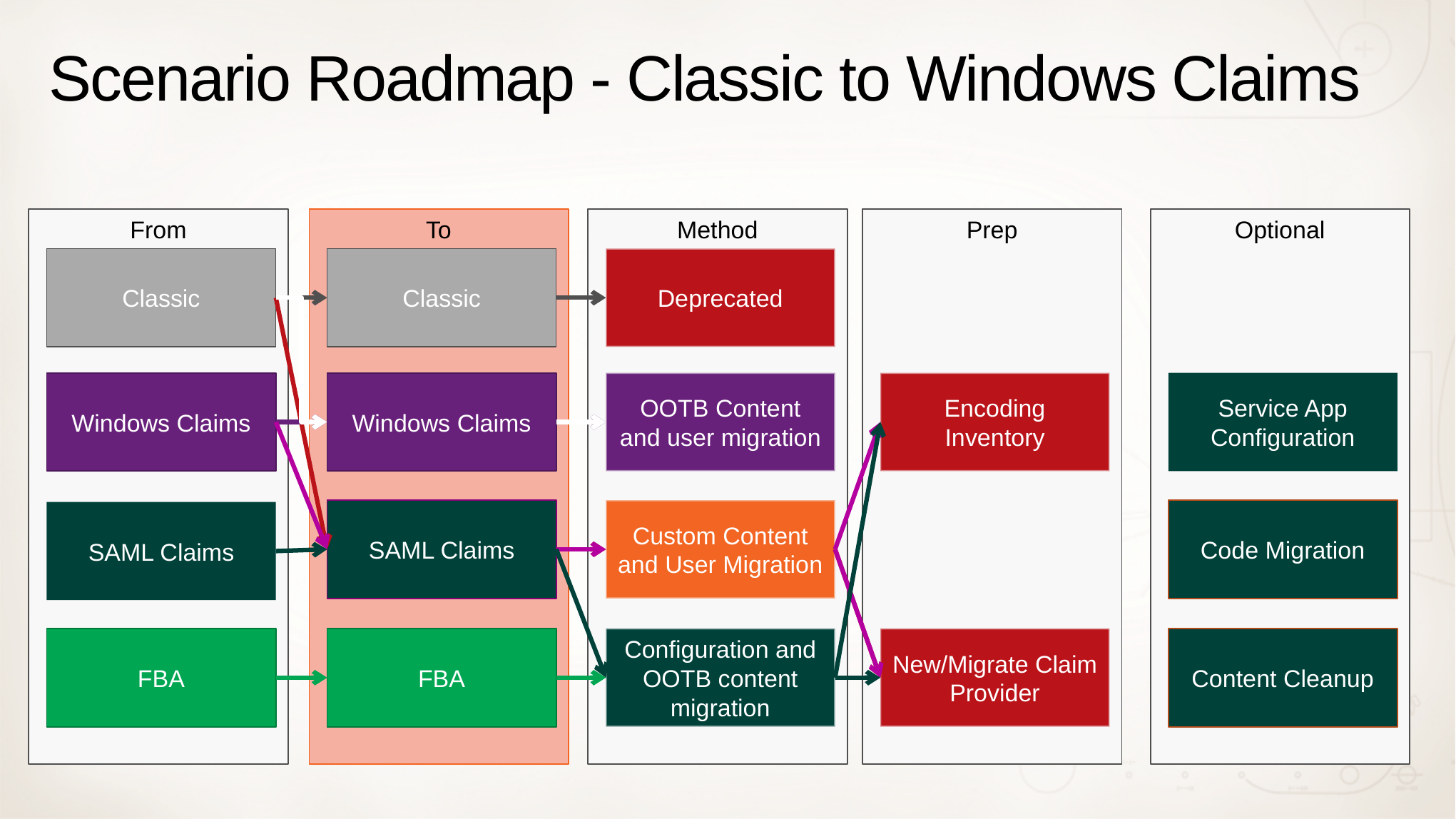

# Scenario Roadmap - Classic to Windows Claims
From
To
Method
Prep
Optional
Classic
Deprecated
Encoding Inventory
SAML Claims
Custom Content and User Migration
FBA
Configuration and OOTB content migration
New/Migrate Claim Provider
Classic
Windows Claims
Windows Claims
OOTB Content and user migration
Service App Configuration
Code Migration
SAML Claims
FBA
Content Cleanup